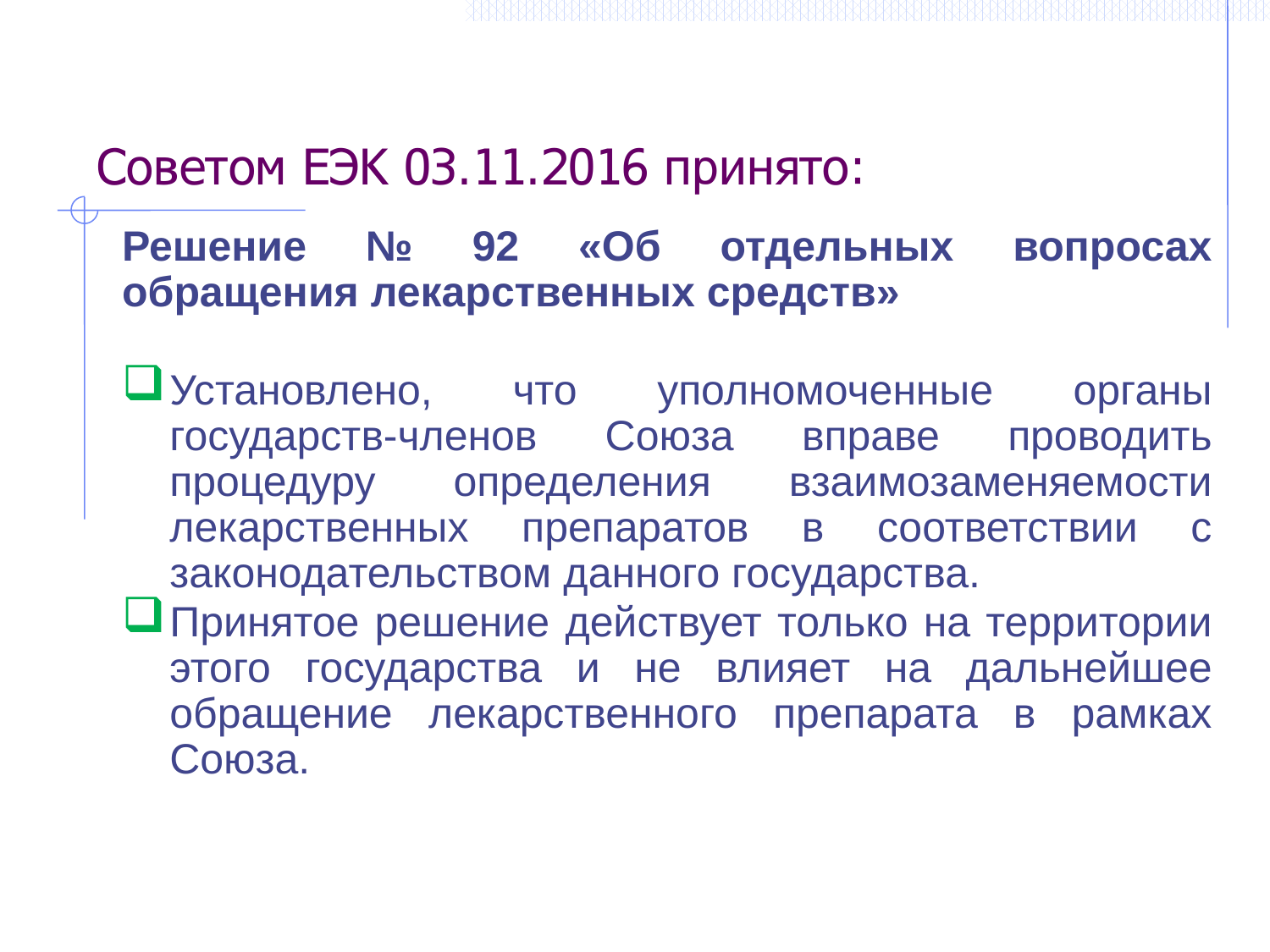

# Советом ЕЭК 03.11.2016 принято:
Решение № 92 «Об отдельных вопросах обращения лекарственных средств»

Установлено, что уполномоченные органы государств-членов Союза вправе проводить процедуру определения взаимозаменяемости лекарственных препаратов в соответствии с законодательством данного государства.
Принятое решение действует только на территории этого государства и не влияет на дальнейшее обращение лекарственного препарата в рамках Союза.